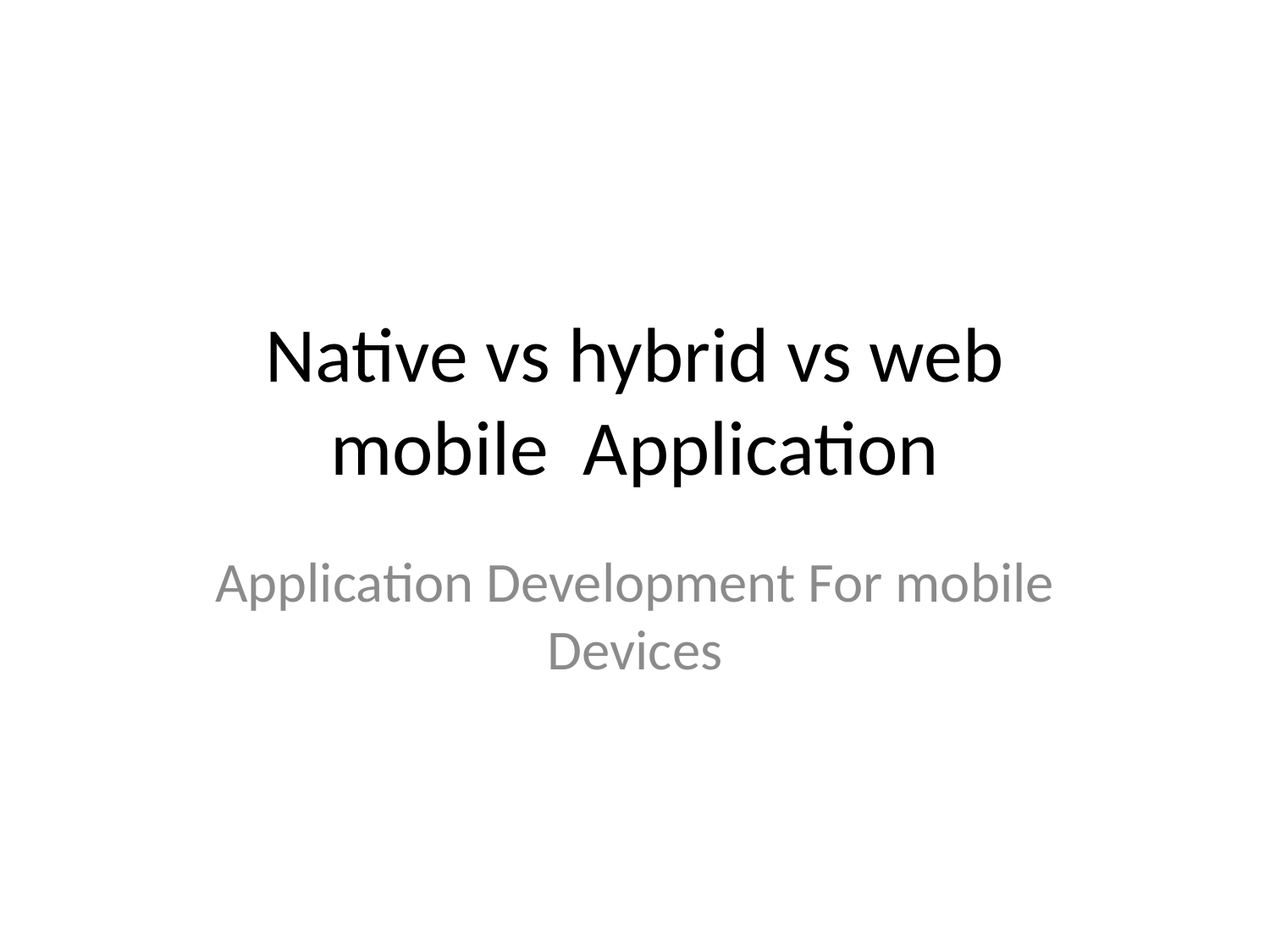

# Native vs hybrid vs web mobile  Application
Application Development For mobile Devices